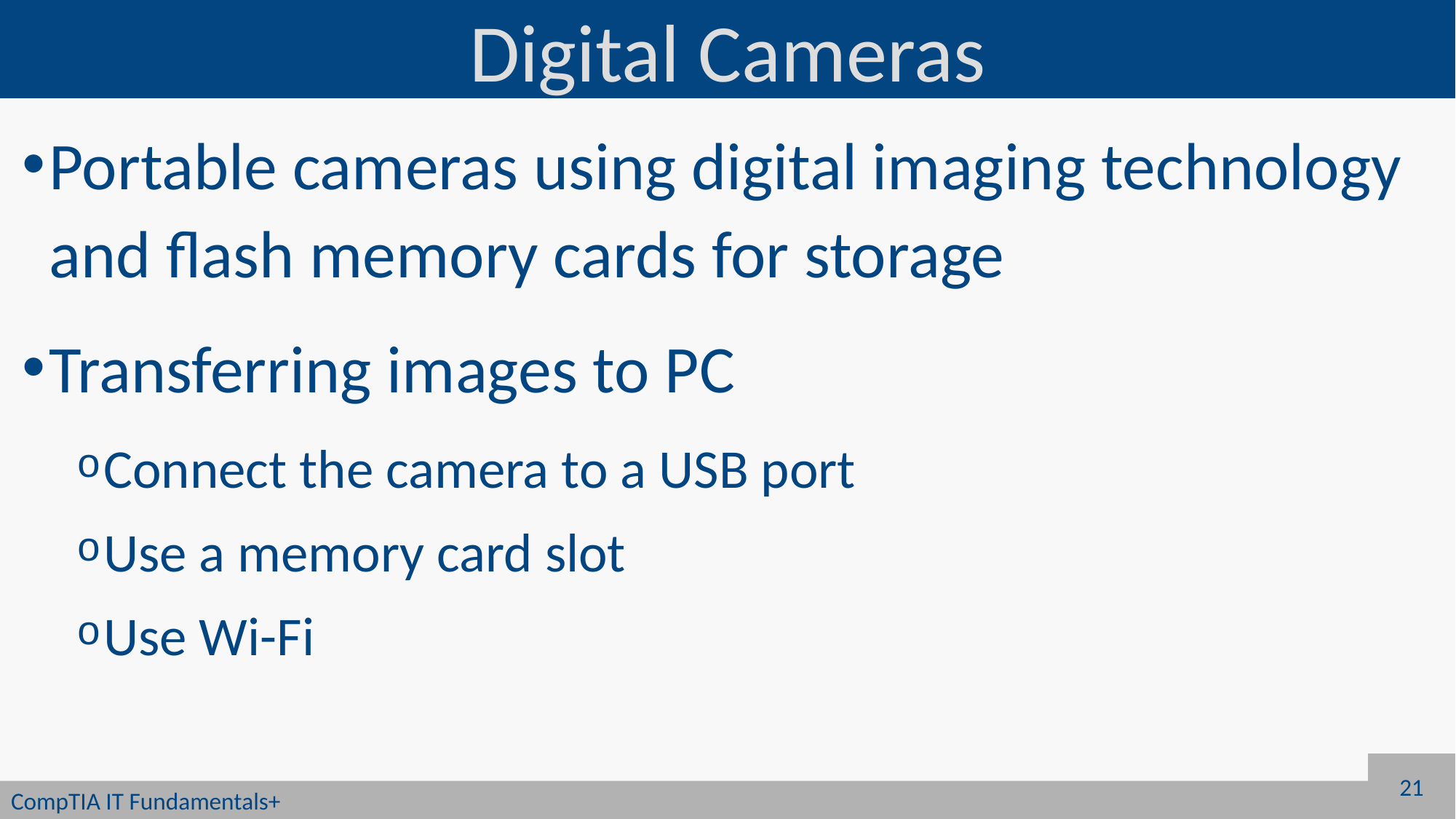

# Digital Cameras
Portable cameras using digital imaging technology and flash memory cards for storage
Transferring images to PC
Connect the camera to a USB port
Use a memory card slot
Use Wi-Fi
21
CompTIA IT Fundamentals+